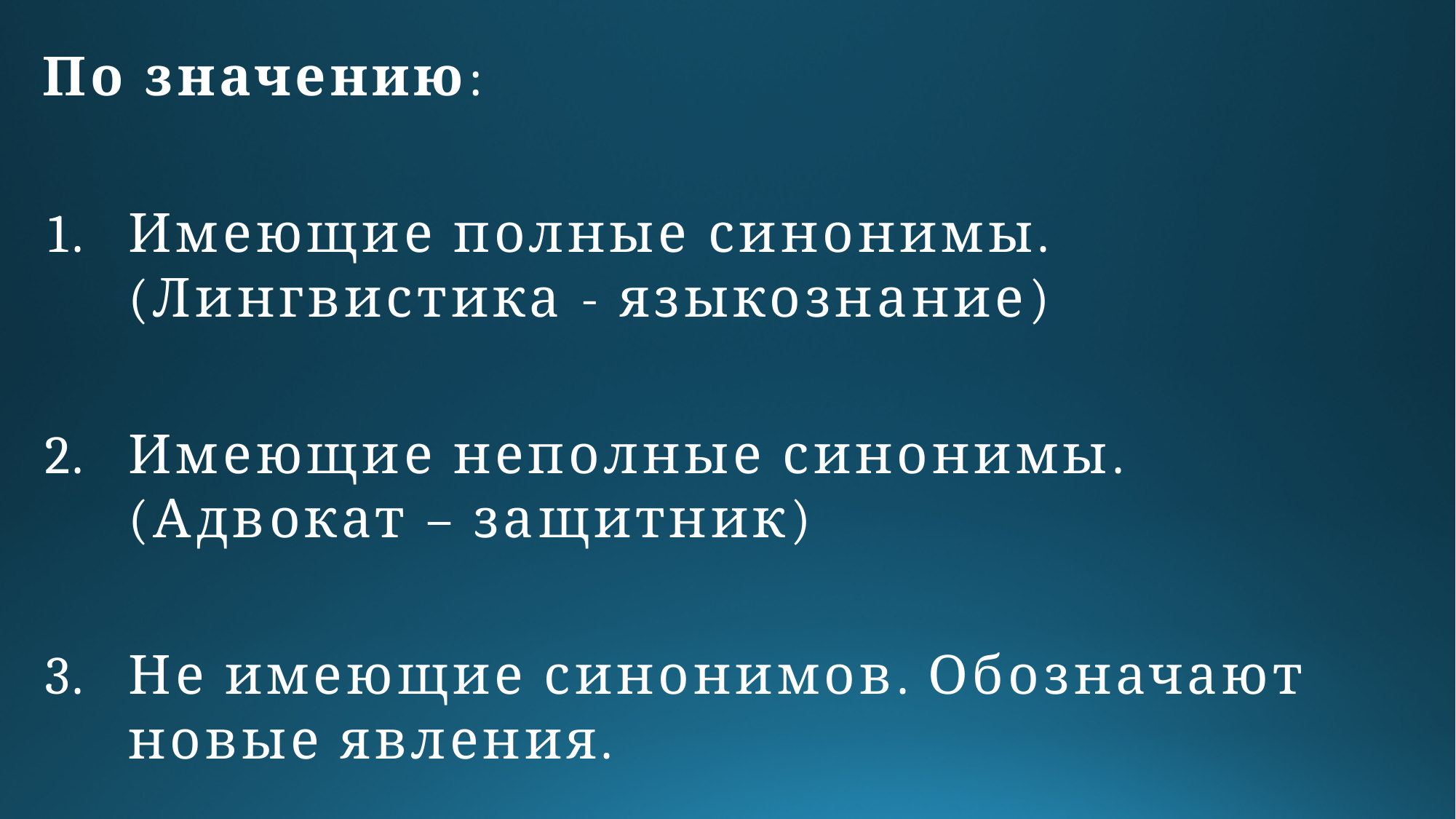

По значению:

Имеющие полные синонимы. (Лингвистика - языкознание)

Имеющие неполные синонимы. (Адвокат – защитник)

Не имеющие синонимов. Обозначают новые явления.